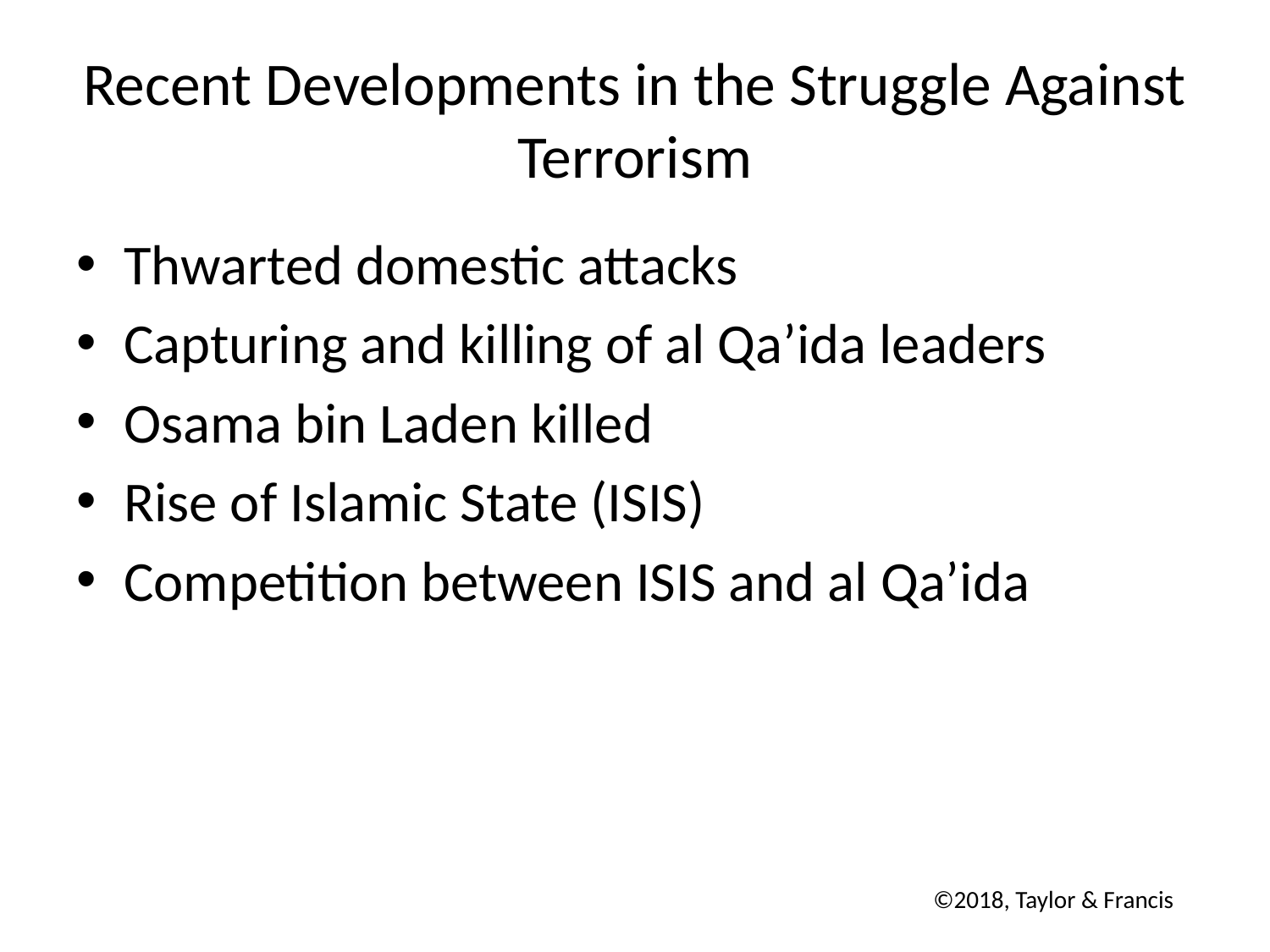

# Recent Developments in the Struggle Against Terrorism
Thwarted domestic attacks
Capturing and killing of al Qa’ida leaders
Osama bin Laden killed
Rise of Islamic State (ISIS)
Competition between ISIS and al Qa’ida
©2018, Taylor & Francis